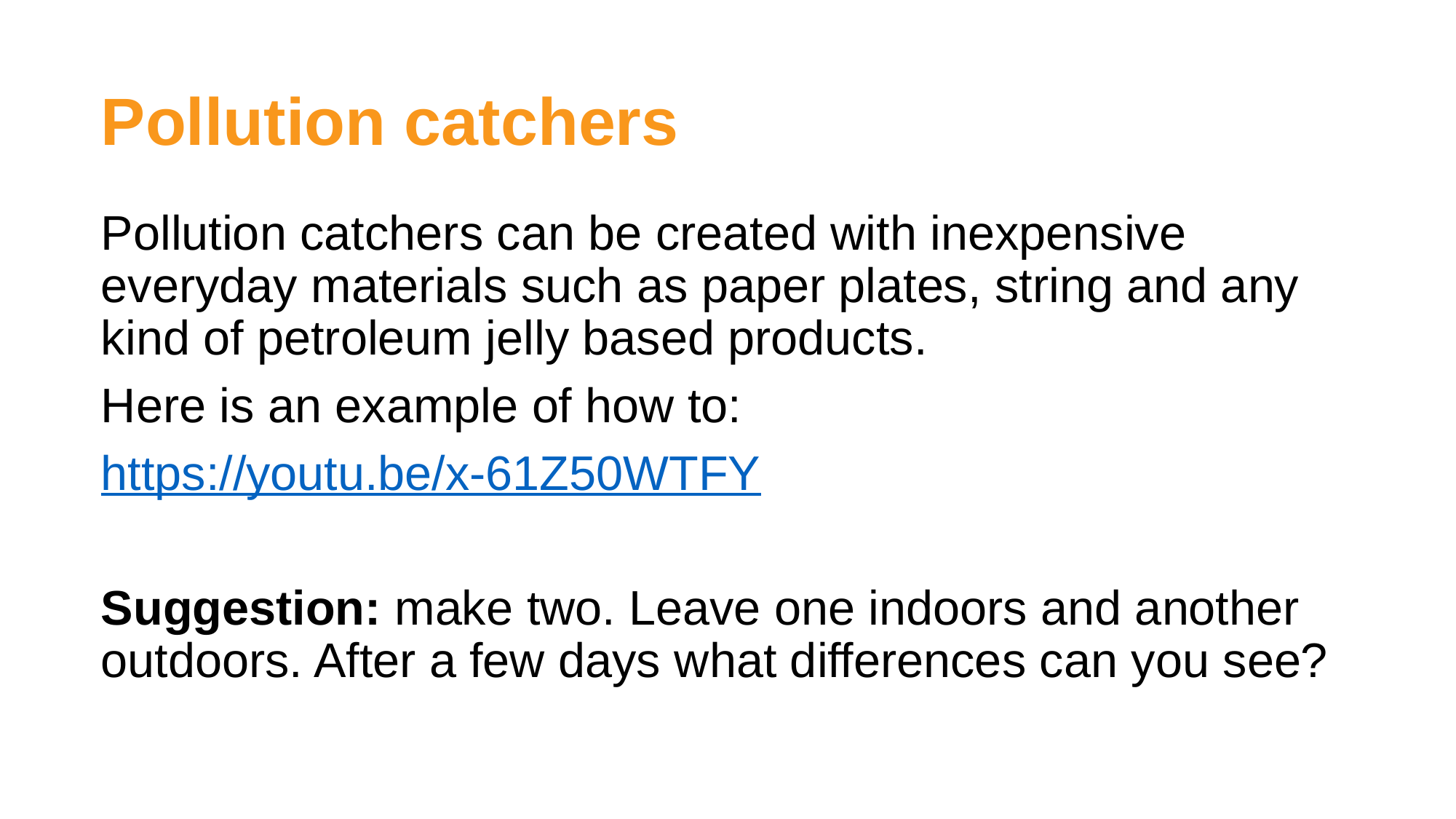

Pollution catchers
Pollution catchers can be created with inexpensive everyday materials such as paper plates, string and any kind of petroleum jelly based products.
Here is an example of how to:
https://youtu.be/x-61Z50WTFY

Suggestion: make two. Leave one indoors and another outdoors. After a few days what differences can you see?